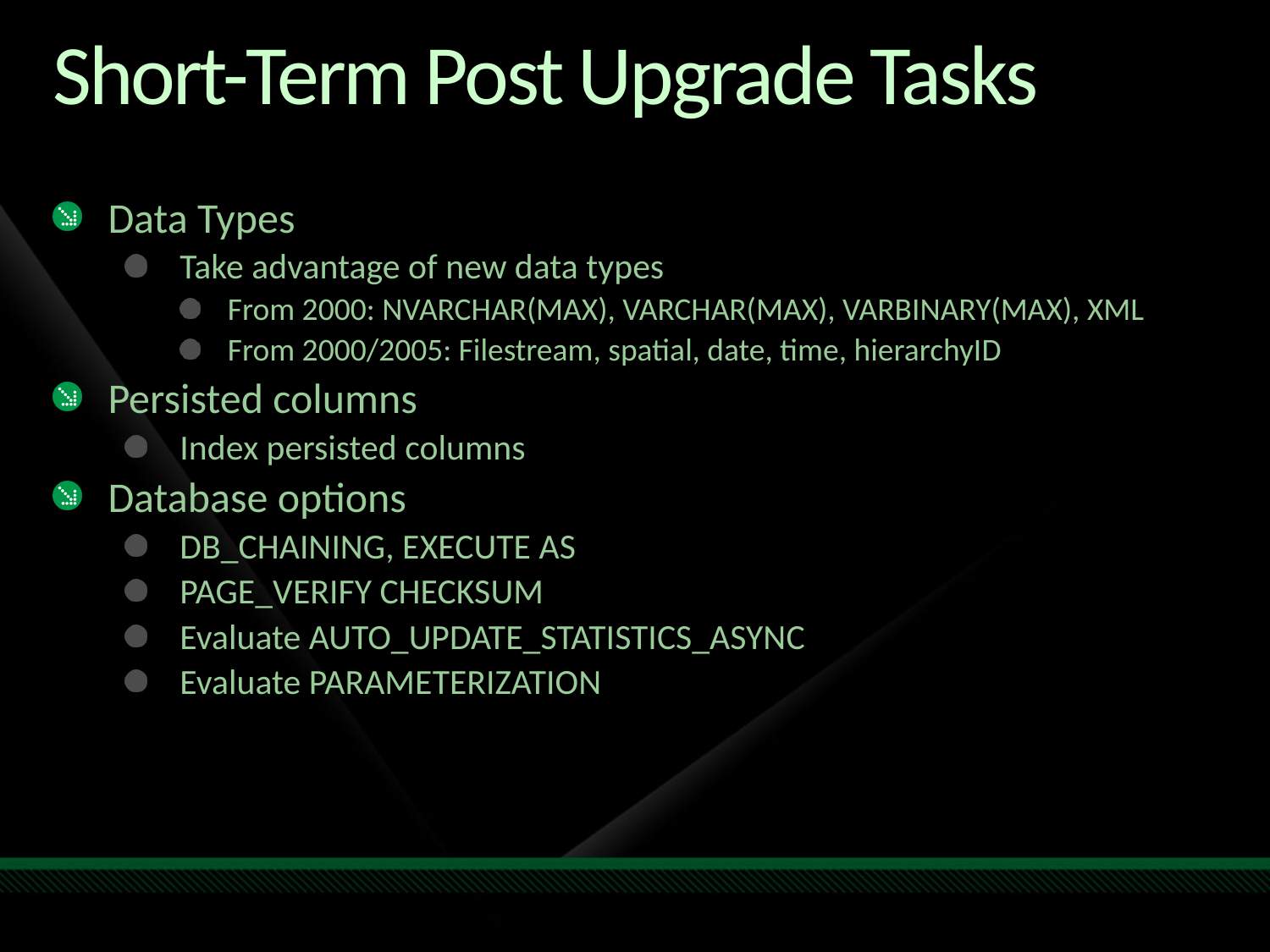

# Short-Term Post Upgrade Tasks
Data Types
Take advantage of new data types
From 2000: NVARCHAR(MAX), VARCHAR(MAX), VARBINARY(MAX), XML
From 2000/2005: Filestream, spatial, date, time, hierarchyID
Persisted columns
Index persisted columns
Database options
DB_CHAINING, EXECUTE AS
PAGE_VERIFY CHECKSUM
Evaluate AUTO_UPDATE_STATISTICS_ASYNC
Evaluate PARAMETERIZATION